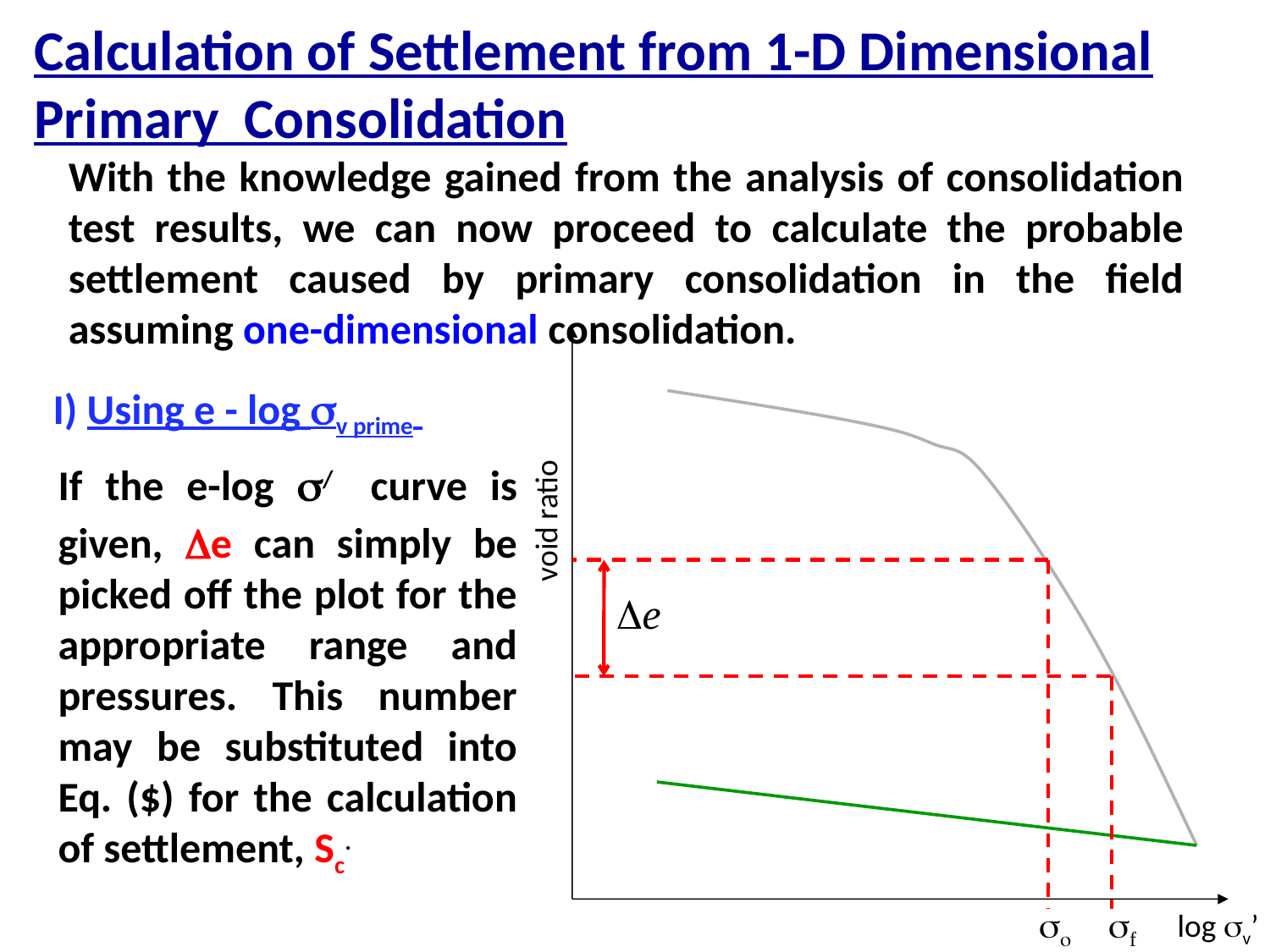

Calculation of Settlement from 1-D Dimensional Primary  Consolidation
With the knowledge gained from the analysis of consolidation test results, we can now proceed to calculate the probable settlement caused by primary consolidation in the field assuming one-dimensional consolidation.

void ratio

log σv’
I) Using e - log σv prime

If the e-log σ/  curve is given, Δe can simply be picked off the plot for the appropriate range and pressures. This number may be substituted into Eq. ($) for the calculation of settlement, Sc.
Δe

σο
σf